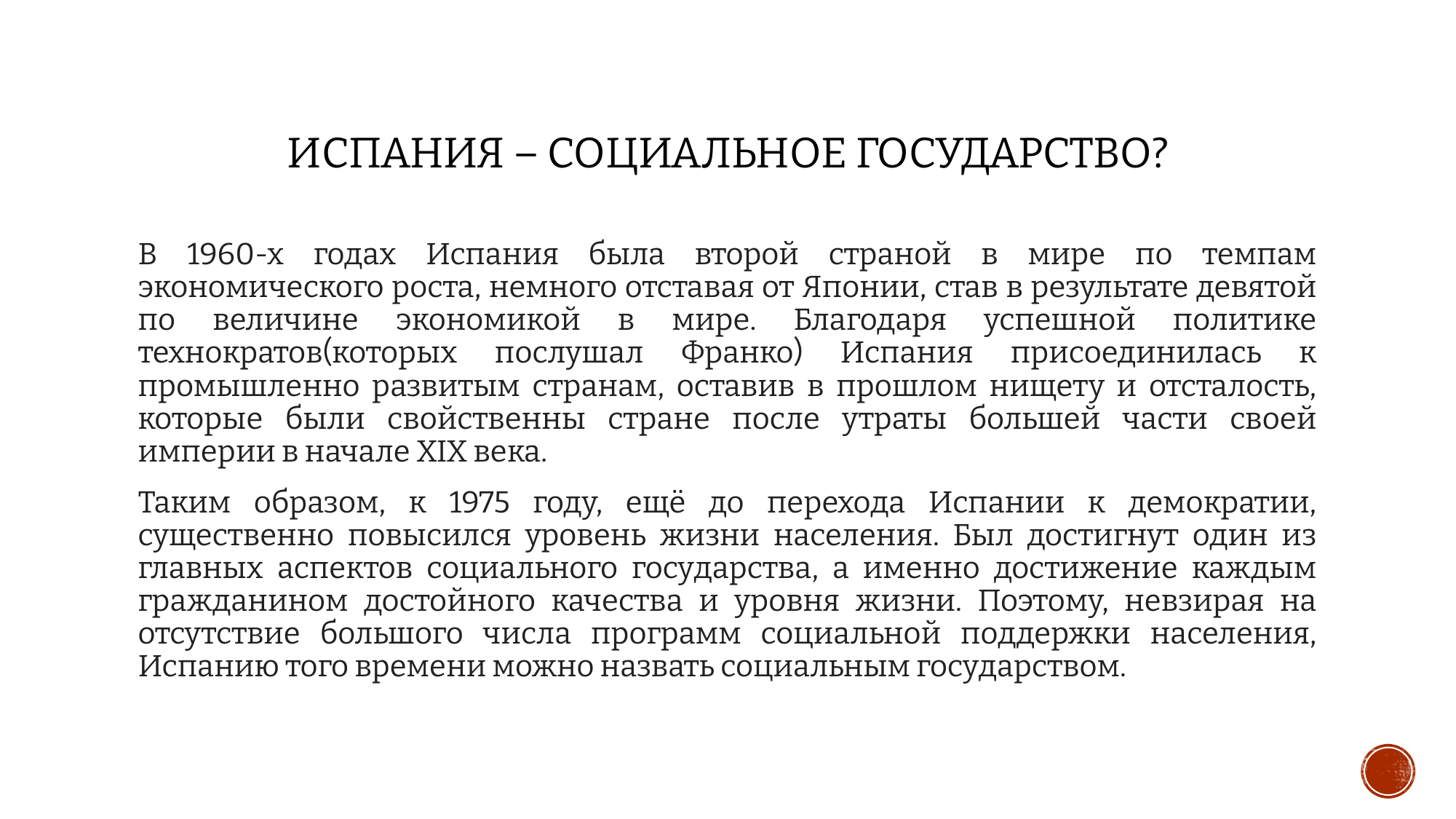

# ИСПАНИЯ – СОЦИАЛЬНОЕ ГОСУДАРСТВО?
В 1960-х годах Испания была второй страной в мире по темпам экономического роста, немного отставая от Японии, став в результате девятой по величине экономикой в ​​мире. Благодаря успешной политике технократов(которых послушал Франко) Испания присоединилась к промышленно развитым странам, оставив в прошлом нищету и отсталость, которые были свойственны стране после утраты большей части своей империи в начале XIX века.
Таким образом, к 1975 году, ещё до перехода Испании к демократии, существенно повысился уровень жизни населения. Был достигнут один из главных аспектов социального государства, а именно достижение каждым гражданином достойного качества и уровня жизни. Поэтому, невзирая на отсутствие большого числа программ социальной поддержки населения, Испанию того времени можно назвать социальным государством.